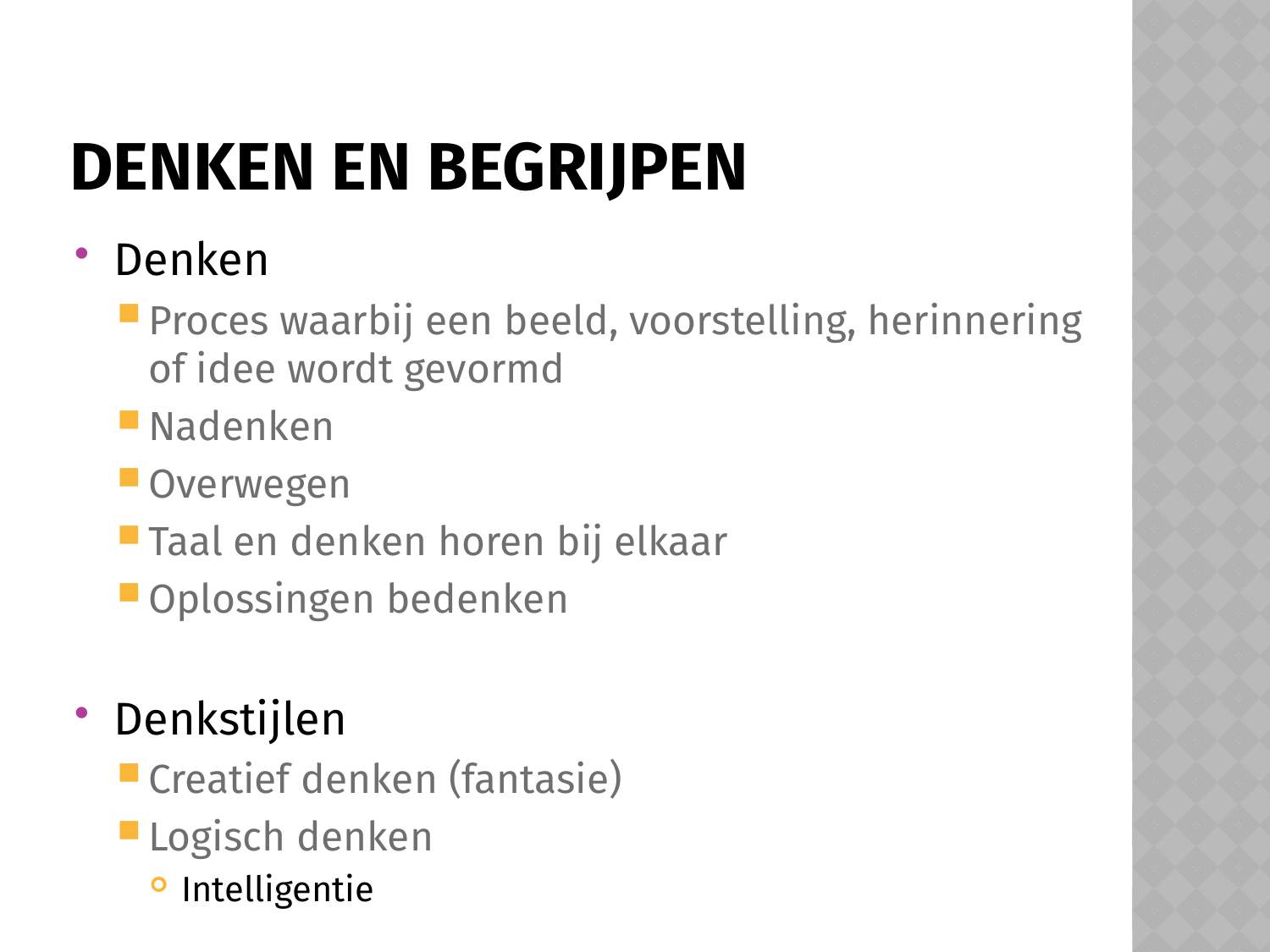

# Denken en begrijpen
Denken
Proces waarbij een beeld, voorstelling, herinnering of idee wordt gevormd
Nadenken
Overwegen
Taal en denken horen bij elkaar
Oplossingen bedenken

Denkstijlen
Creatief denken (fantasie)
Logisch denken
Intelligentie